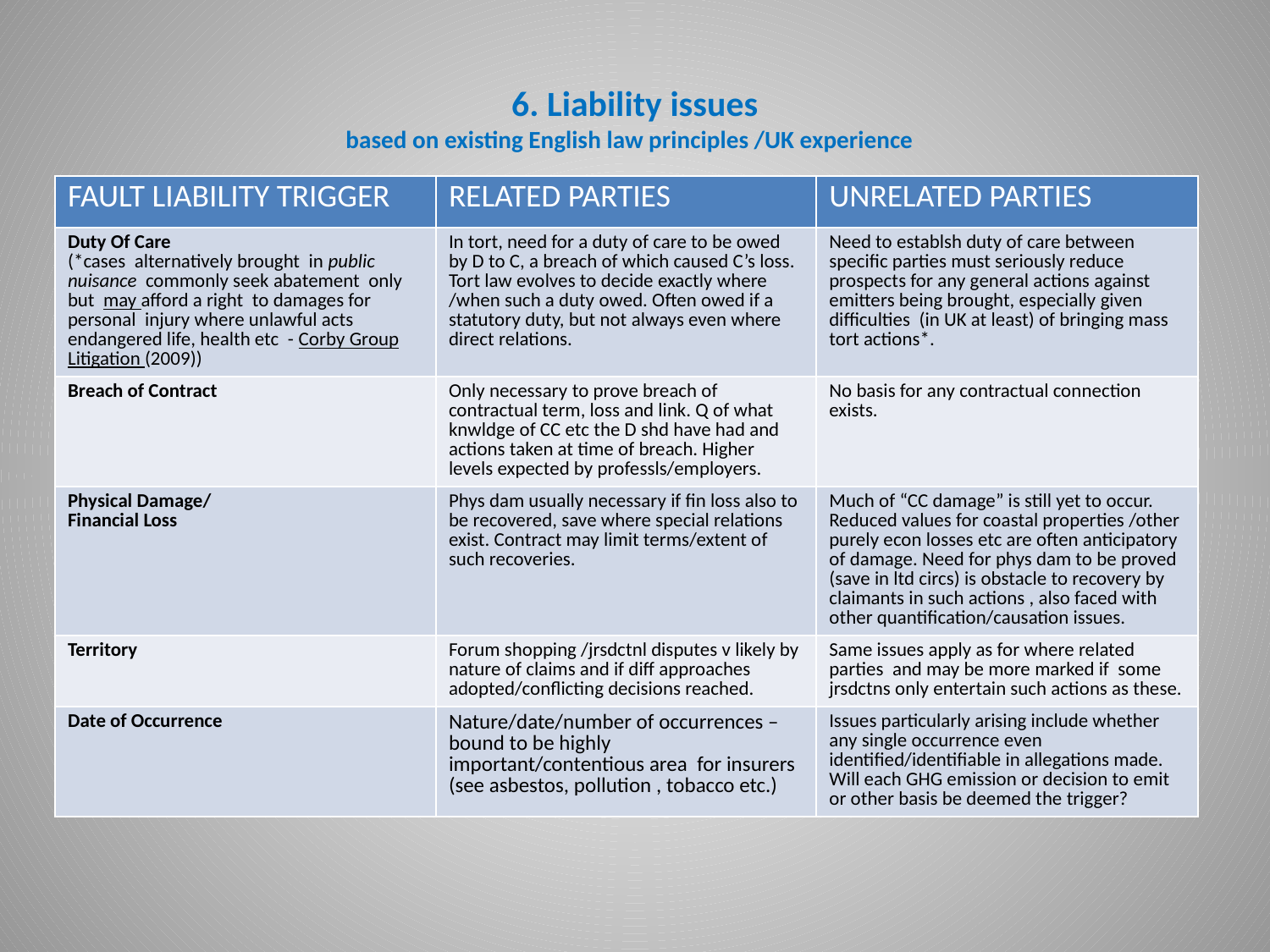

# 6. Liability issues based on existing English law principles /UK experience
| FAULT LIABILITY TRIGGER | RELATED PARTIES | UNRELATED PARTIES |
| --- | --- | --- |
| Duty Of Care (\*cases alternatively brought in public nuisance commonly seek abatement only but may afford a right to damages for personal injury where unlawful acts endangered life, health etc - Corby Group Litigation (2009)) | In tort, need for a duty of care to be owed by D to C, a breach of which caused C’s loss. Tort law evolves to decide exactly where /when such a duty owed. Often owed if a statutory duty, but not always even where direct relations. | Need to establsh duty of care between specific parties must seriously reduce prospects for any general actions against emitters being brought, especially given difficulties (in UK at least) of bringing mass tort actions\*. |
| Breach of Contract | Only necessary to prove breach of contractual term, loss and link. Q of what knwldge of CC etc the D shd have had and actions taken at time of breach. Higher levels expected by professls/employers. | No basis for any contractual connection exists. |
| Physical Damage/ Financial Loss | Phys dam usually necessary if fin loss also to be recovered, save where special relations exist. Contract may limit terms/extent of such recoveries. | Much of “CC damage” is still yet to occur. Reduced values for coastal properties /other purely econ losses etc are often anticipatory of damage. Need for phys dam to be proved (save in ltd circs) is obstacle to recovery by claimants in such actions , also faced with other quantification/causation issues. |
| Territory | Forum shopping /jrsdctnl disputes v likely by nature of claims and if diff approaches adopted/conflicting decisions reached. | Same issues apply as for where related parties and may be more marked if some jrsdctns only entertain such actions as these. |
| Date of Occurrence | Nature/date/number of occurrences – bound to be highly important/contentious area for insurers (see asbestos, pollution , tobacco etc.) | Issues particularly arising include whether any single occurrence even identified/identifiable in allegations made. Will each GHG emission or decision to emit or other basis be deemed the trigger? |